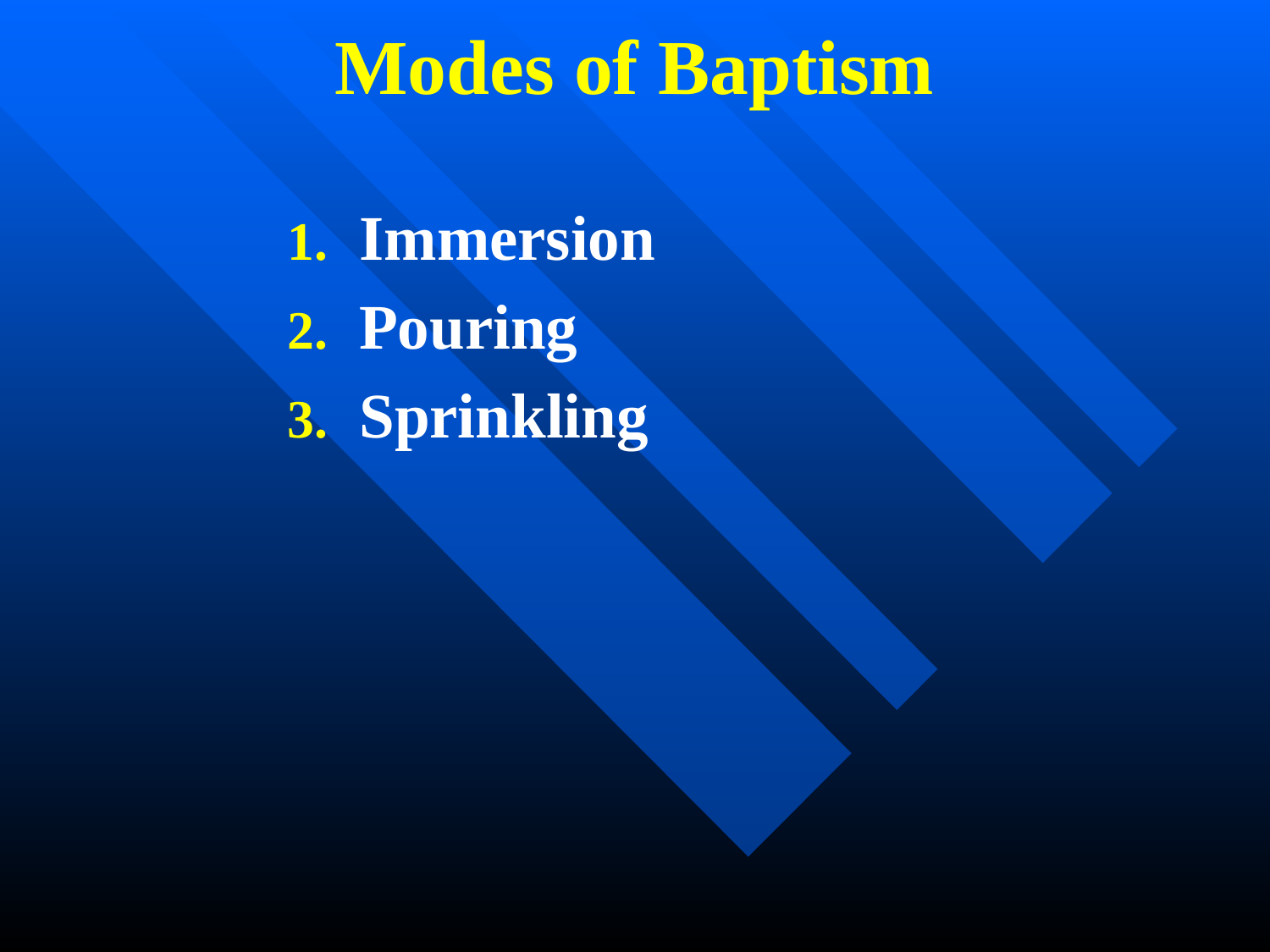

# Modes of Baptism
Immersion
Pouring
Sprinkling